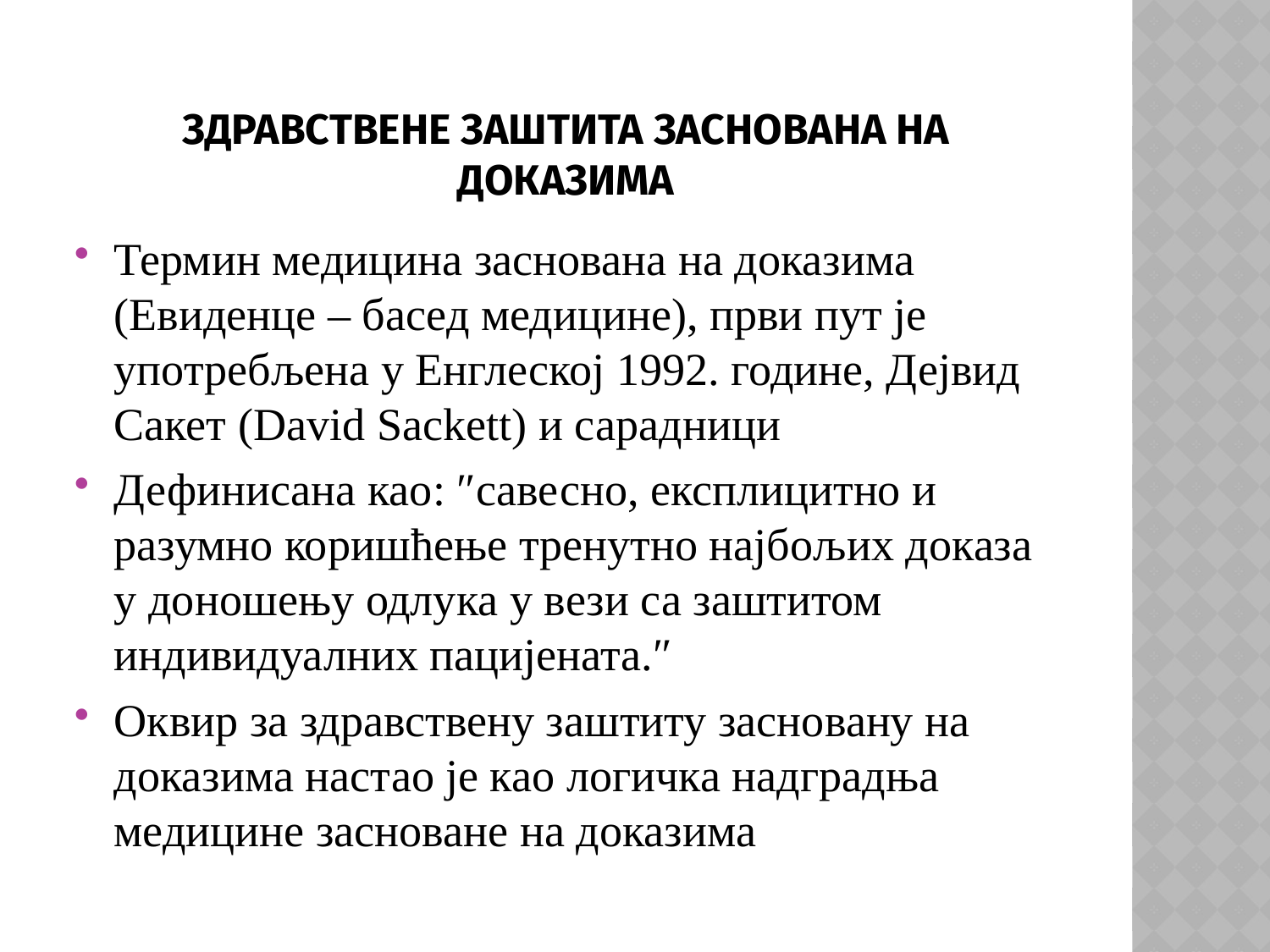

# ЗДРАВСТВЕНЕ ЗАШТИТА ЗАСНОВАНА НА ДОКАЗИМА
Термин медицина заснована на доказима (Евиденце – басед медицине), први пут је употребљена у Енглеској 1992. године, Дејвид Сакет (David Sackett) и сарадници
Дефинисана као: ″савесно, експлицитно и разумно коришћење тренутно најбољих доказа у доношењу одлука у вези са заштитом индивидуалних пацијената.″
Оквир за здравствену заштиту засновану на доказима настао је као логичка надградња медицине засноване на доказима